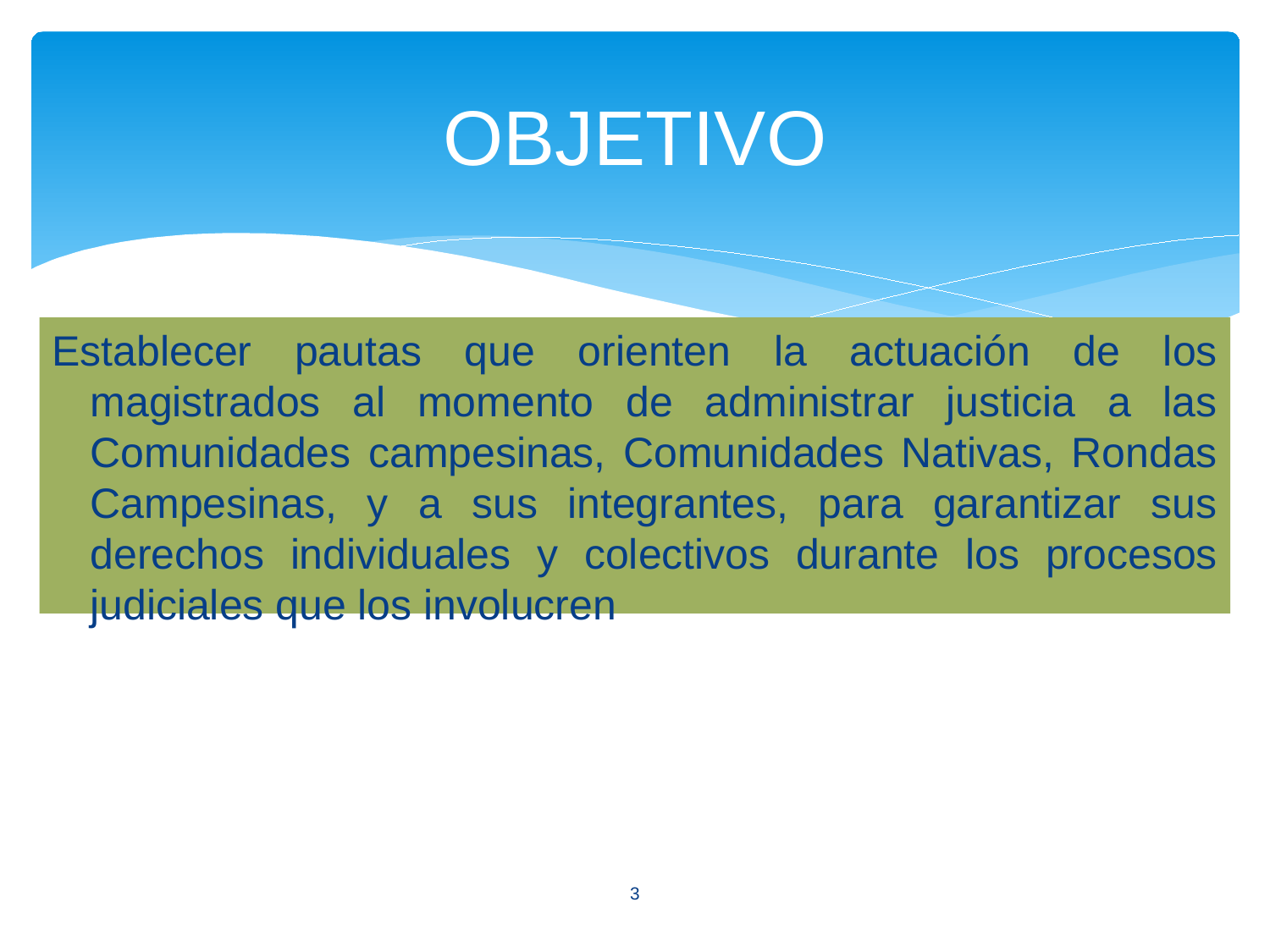

# OBJETIVO
Establecer pautas que orienten la actuación de los magistrados al momento de administrar justicia a las Comunidades campesinas, Comunidades Nativas, Rondas Campesinas, y a sus integrantes, para garantizar sus derechos individuales y colectivos durante los procesos judiciales que los involucren
3